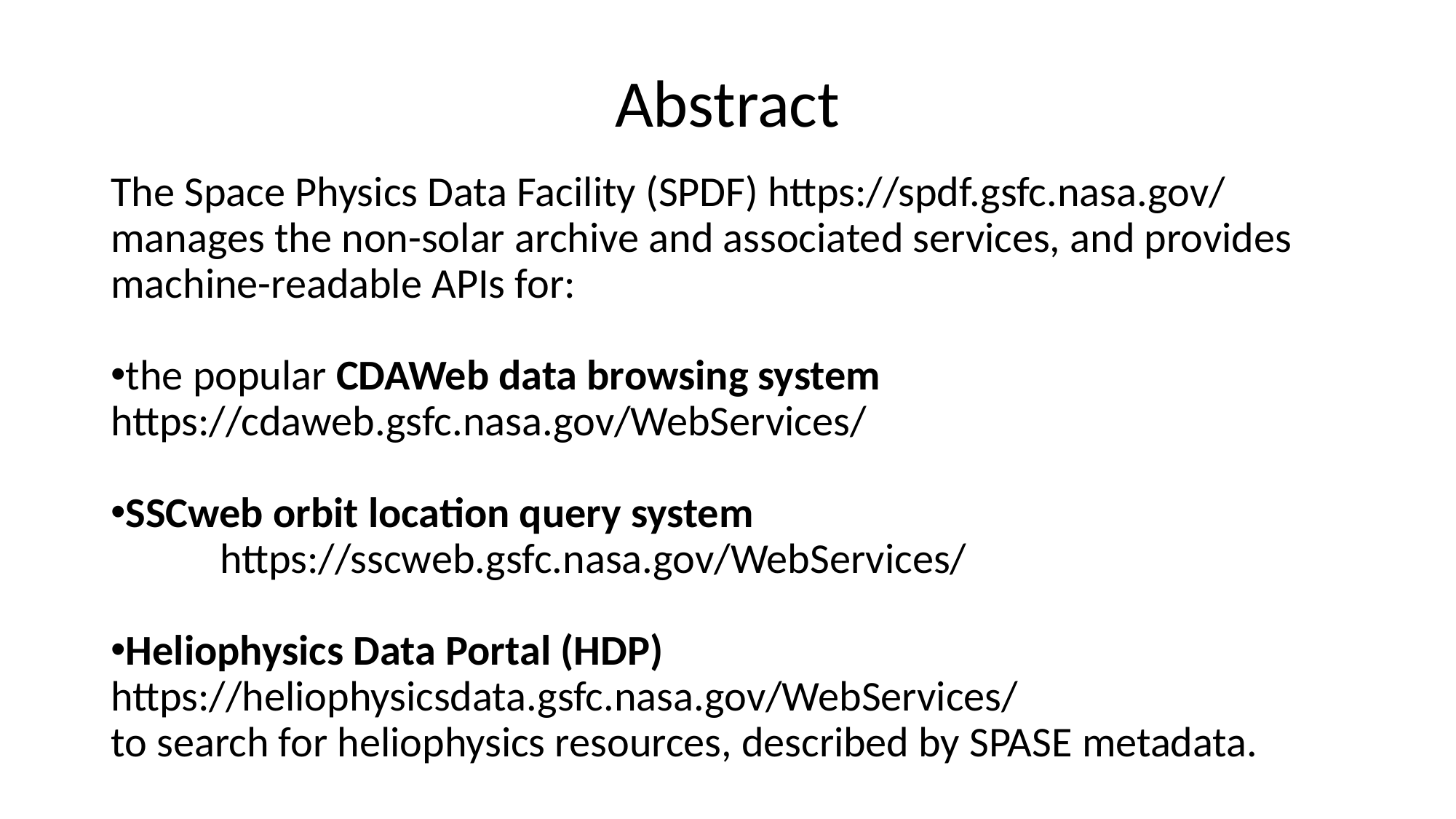

# Abstract
The Space Physics Data Facility (SPDF) https://spdf.gsfc.nasa.gov/ manages the non-solar archive and associated services, and provides machine-readable APIs for:

the popular CDAWeb data browsing system 	https://cdaweb.gsfc.nasa.gov/WebServices/

SSCweb orbit location query system
	https://sscweb.gsfc.nasa.gov/WebServices/

Heliophysics Data Portal (HDP) 	https://heliophysicsdata.gsfc.nasa.gov/WebServices/
to search for heliophysics resources, described by SPASE metadata.